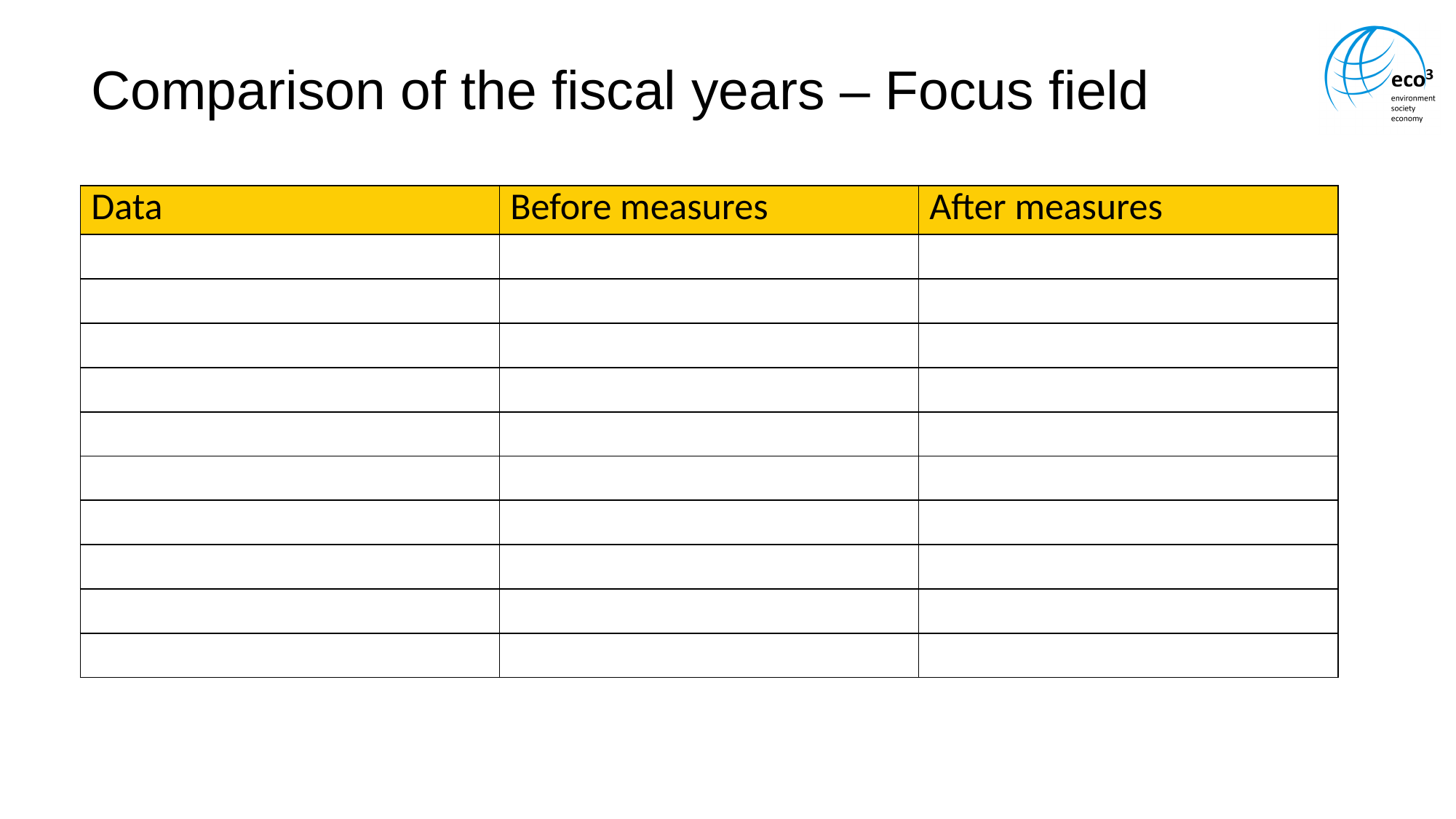

# Comparison of the fiscal years – Focus field
| Data | Before measures | After measures |
| --- | --- | --- |
|  |  |  |
|  |  |  |
|  |  |  |
|  |  |  |
|  |  |  |
|  |  |  |
|  |  |  |
|  |  |  |
|  |  |  |
|  |  |  |